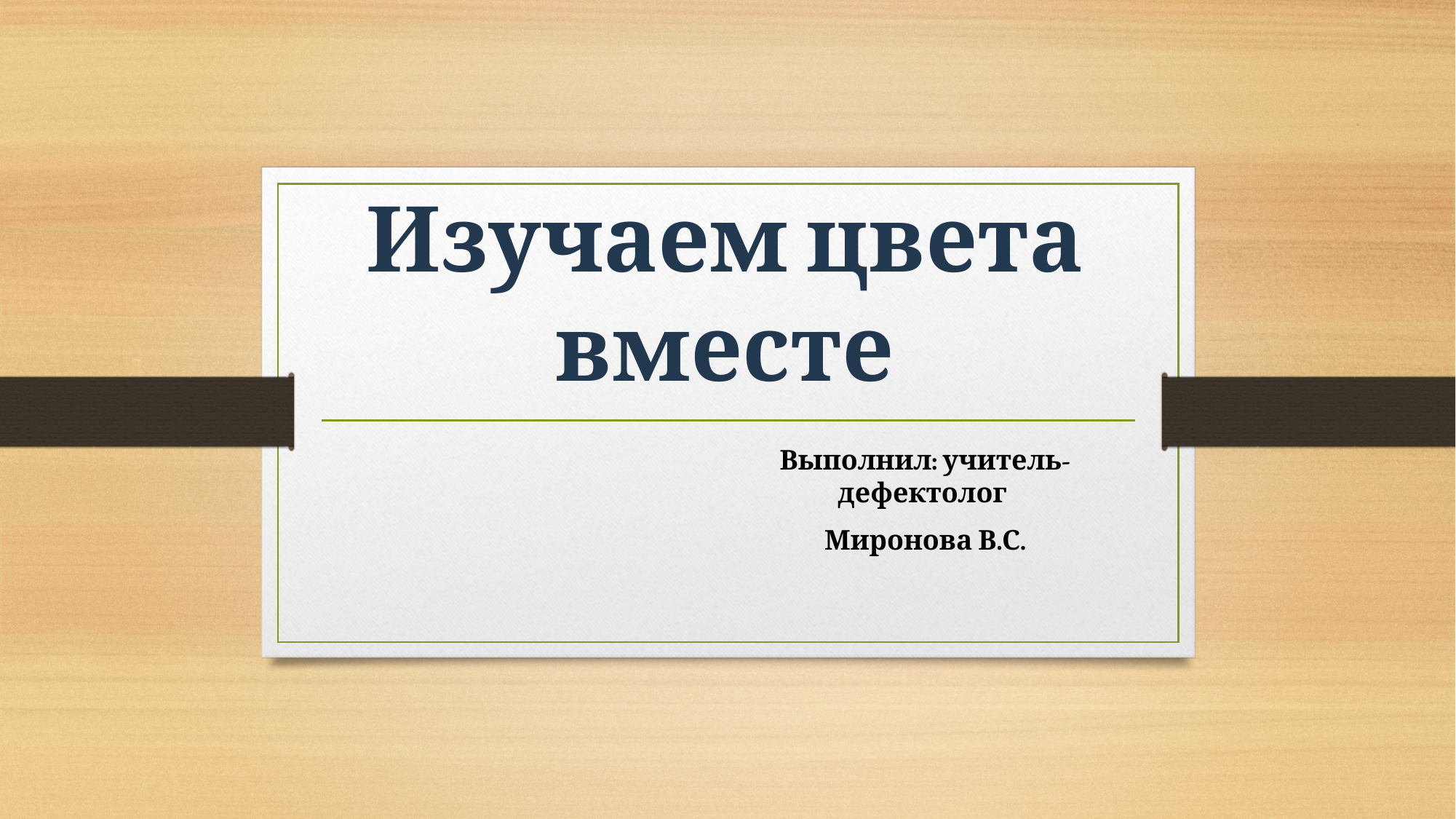

# Изучаем цвета вместе
Выполнил: учитель-дефектолог
Миронова В.С.